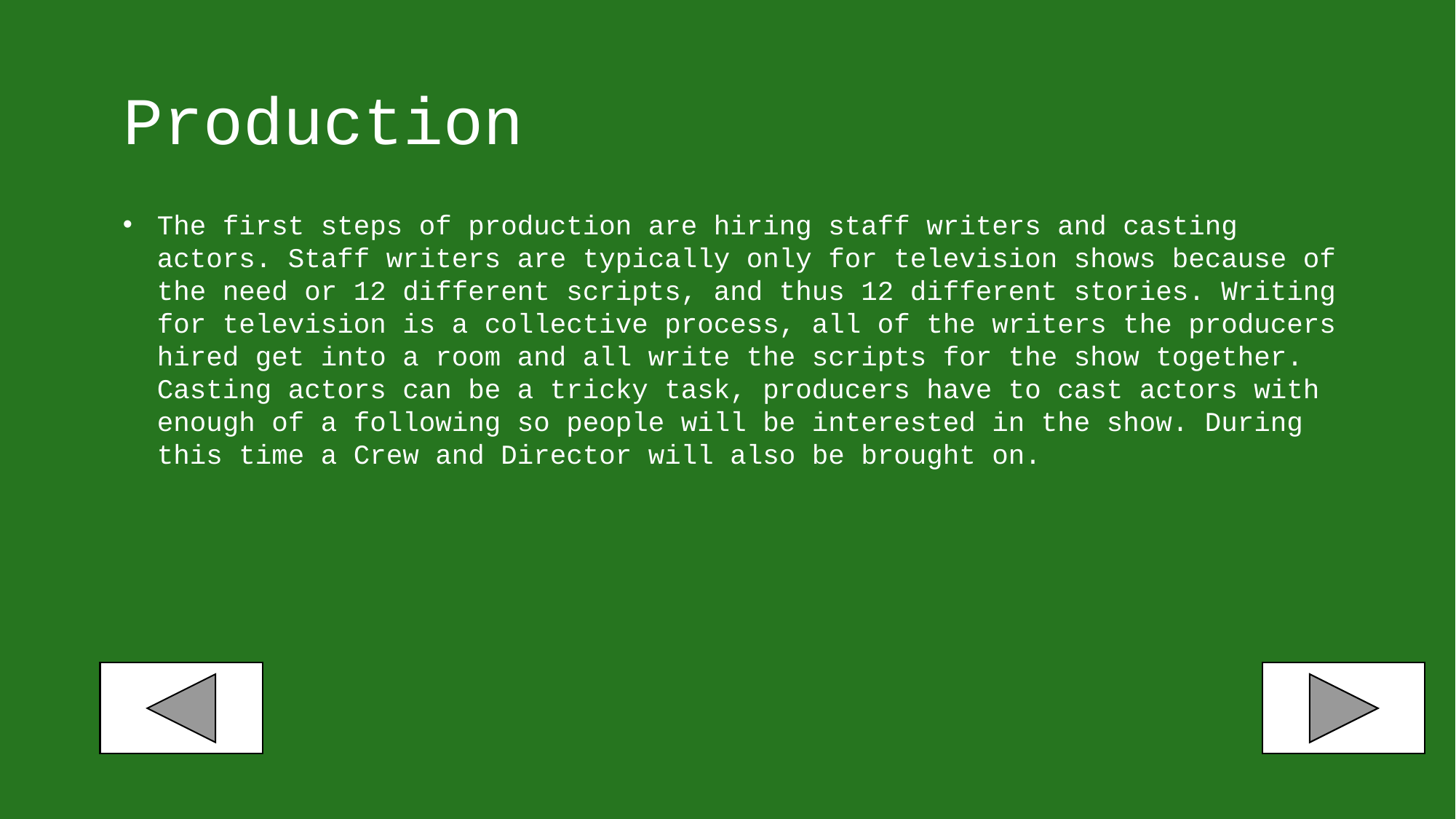

# Production
The first steps of production are hiring staff writers and casting actors. Staff writers are typically only for television shows because of the need or 12 different scripts, and thus 12 different stories. Writing for television is a collective process, all of the writers the producers hired get into a room and all write the scripts for the show together. Casting actors can be a tricky task, producers have to cast actors with enough of a following so people will be interested in the show. During this time a Crew and Director will also be brought on.